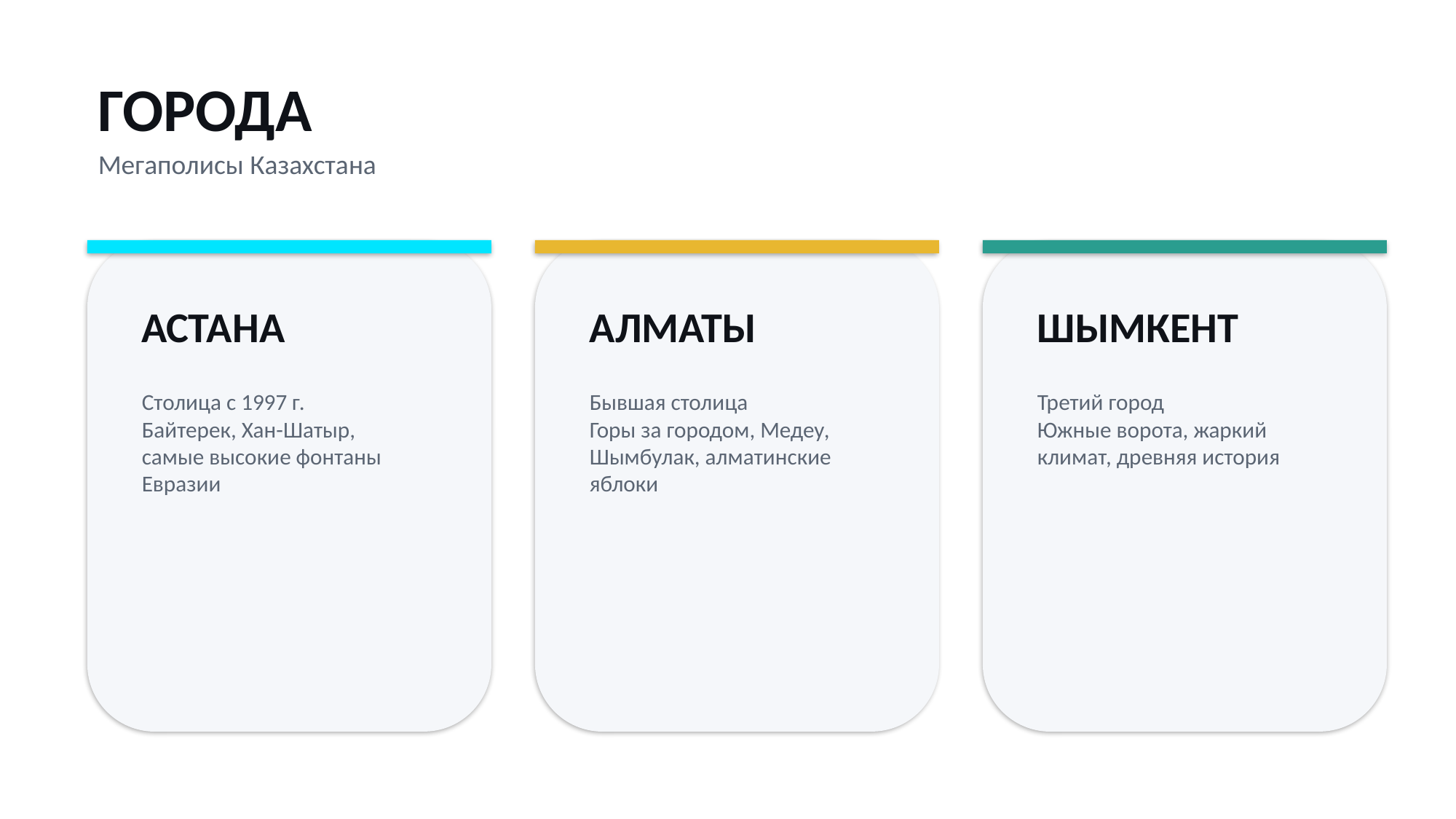

ГОРОДА
Мегаполисы Казахстана

АСТАНА
АЛМАТЫ
ШЫМКЕНТ
Столица с 1997 г.
Байтерек, Хан-Шатыр,
самые высокие фонтаны Евразии
Бывшая столица
Горы за городом, Медеу,
Шымбулак, алматинские яблоки
Третий город
Южные ворота, жаркий
климат, древняя история